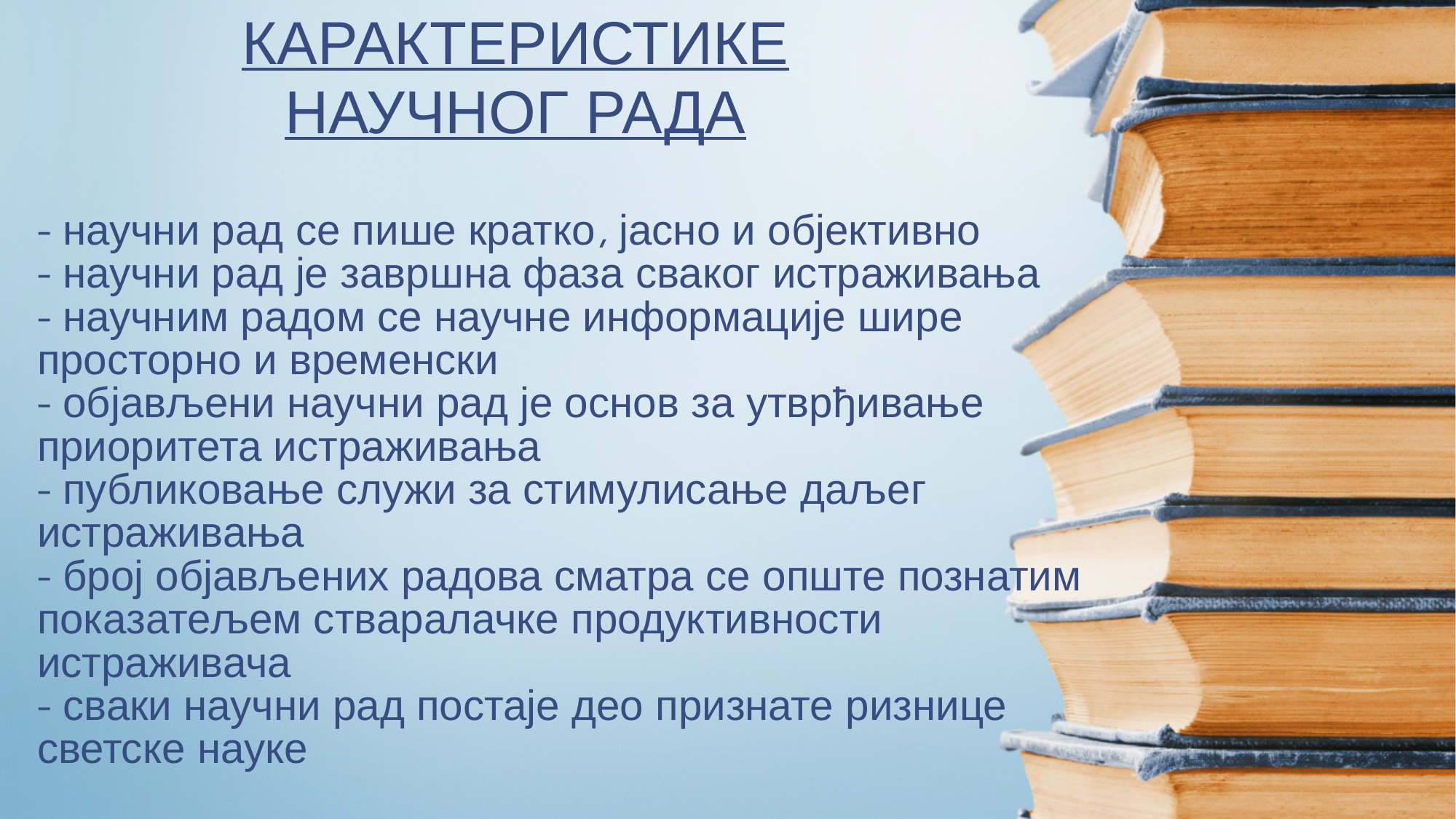

КАРАКТЕРИСТИКЕ НАУЧНОГ РАДА
# - научни рад се пише кратко, јасно и објективно - научни рад је завршна фаза сваког истраживања - научним радом се научне информације шире просторно и временски - објављени научни рад је основ за утврђивање приоритета истраживања - публиковање служи за стимулисање даљег истраживања - број објављених радова сматра се опште познатим показатељем стваралачке продуктивности истраживача - сваки научни рад постаје део признате ризнице светске науке